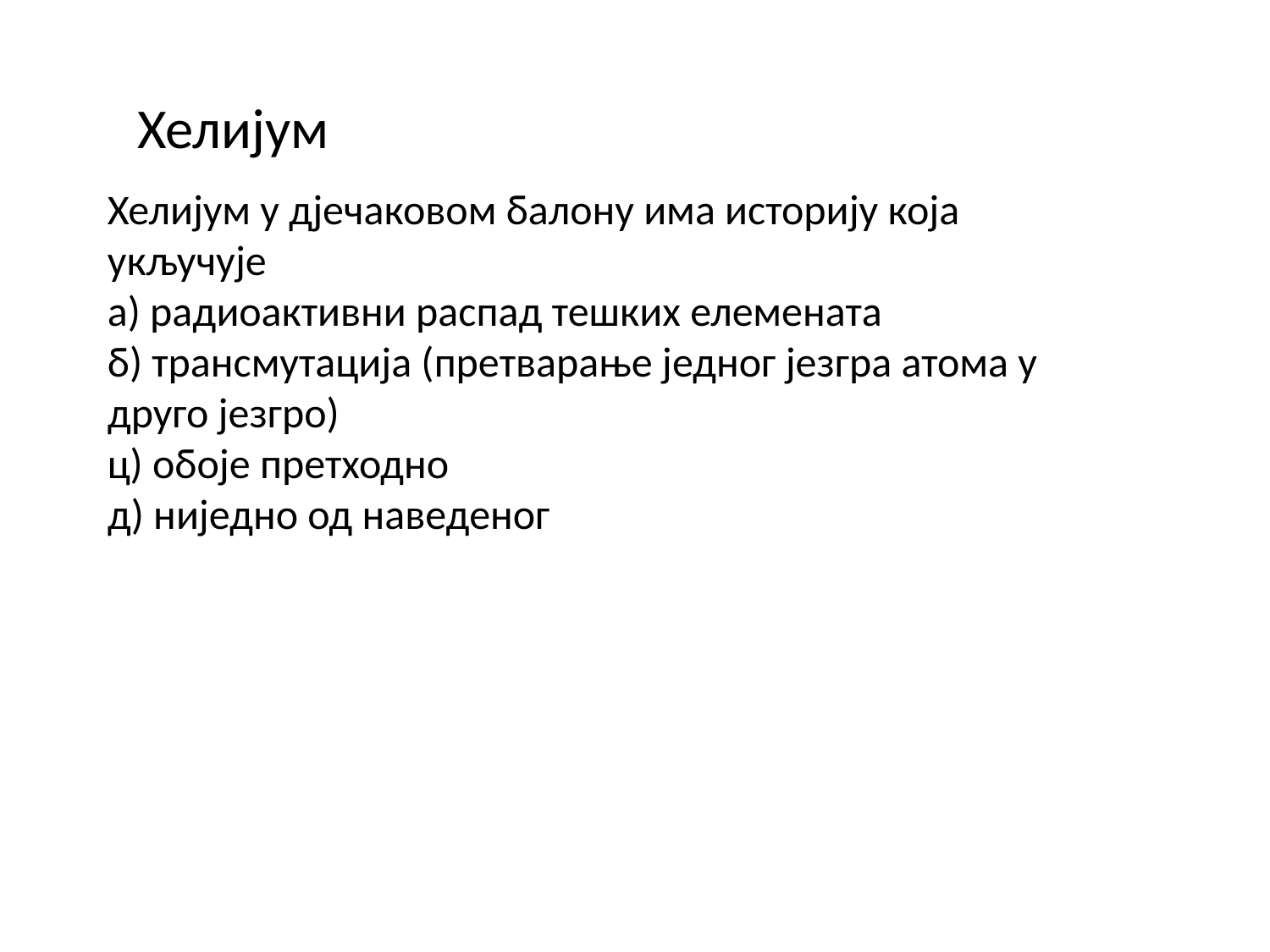

Хелијум
Хелијум у дјечаковом балону има историју која укључује
а) радиоактивни распад тешких елемената
б) трансмутација (претварање једног језгра атома у друго језгро)
ц) обоје претходно
д) ниједно од наведеног